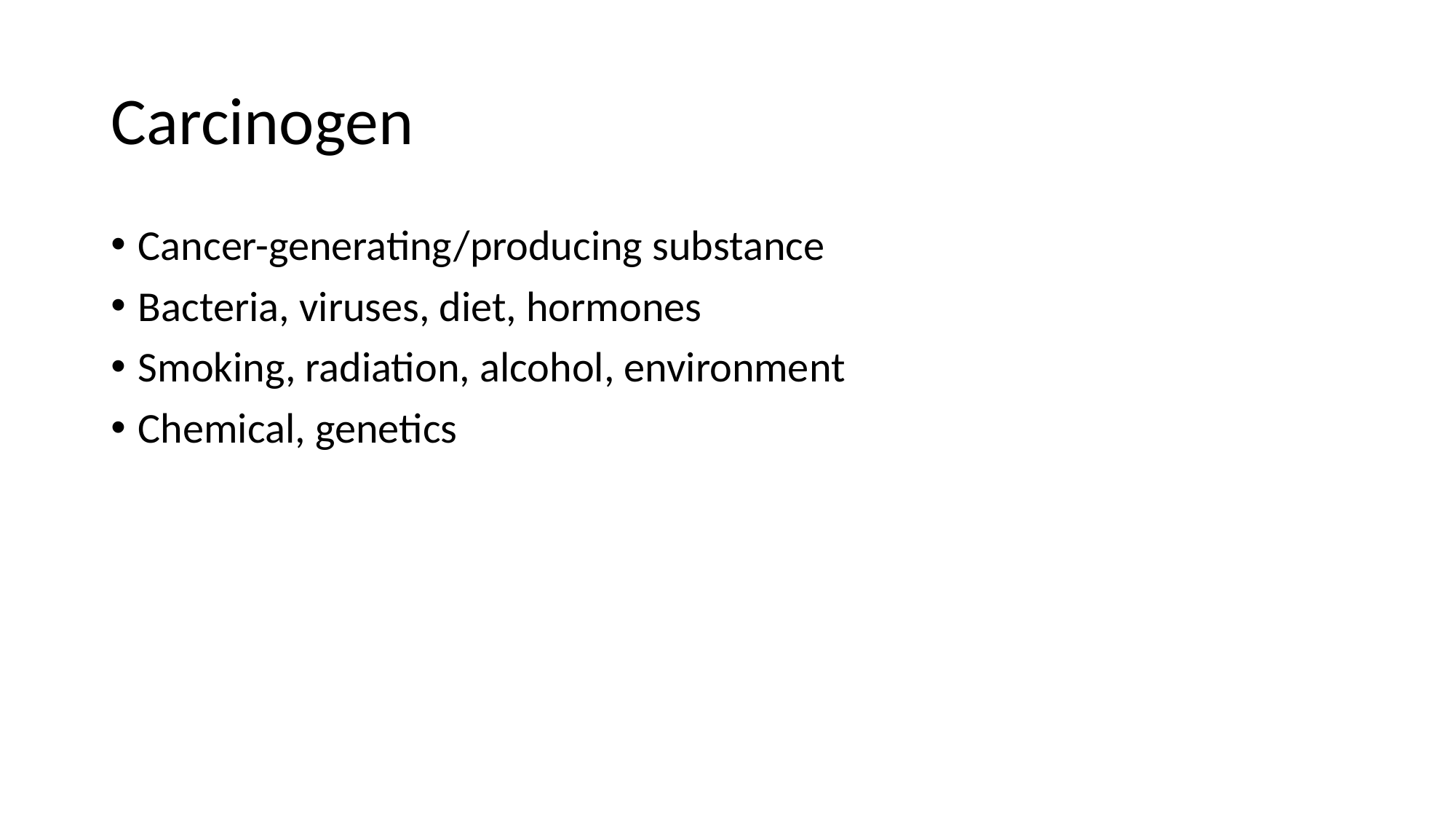

# Carcinogen
Cancer-generating/producing substance
Bacteria, viruses, diet, hormones
Smoking, radiation, alcohol, environment
Chemical, genetics